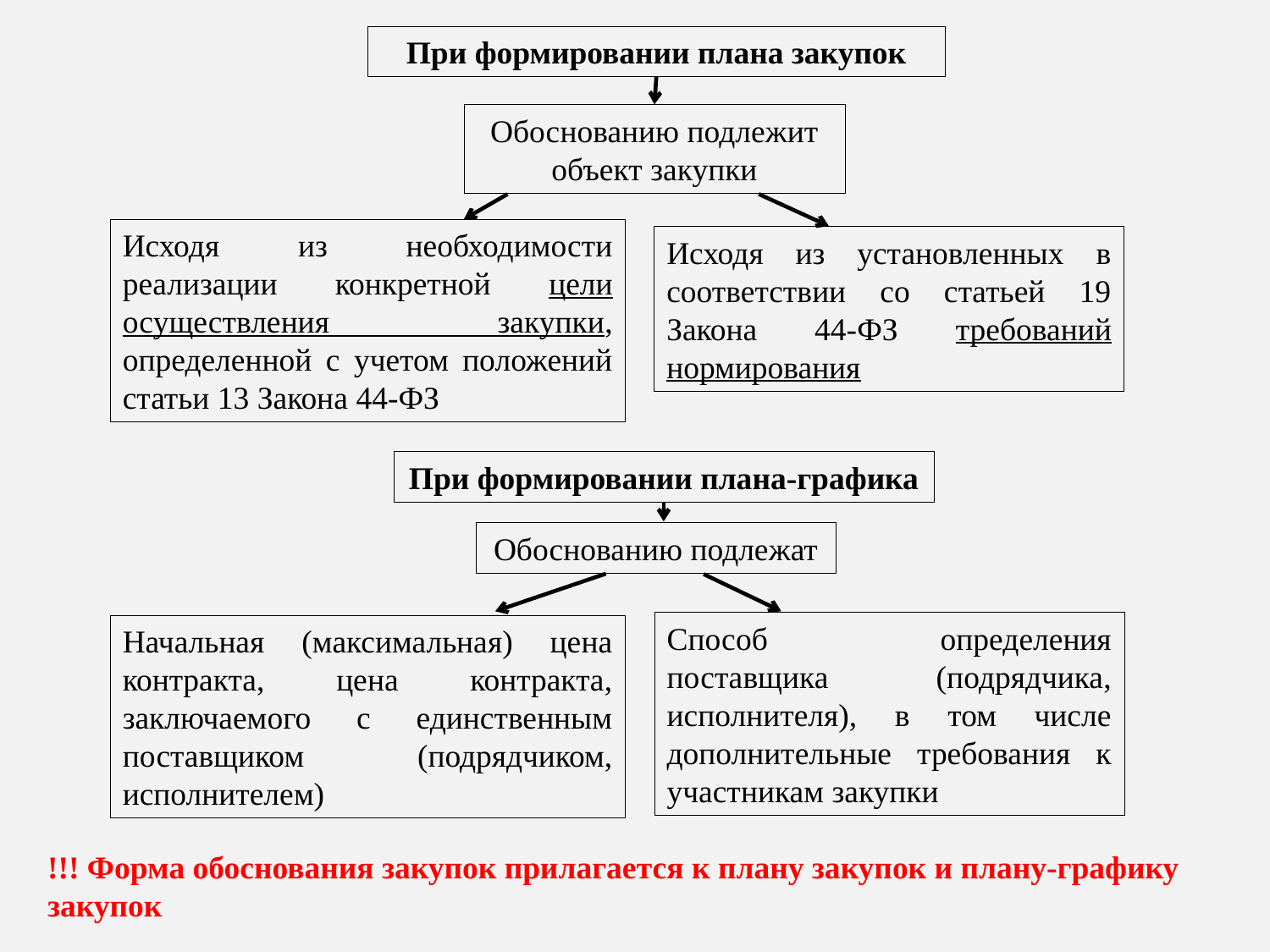

При формировании плана закупок
Обоснованию подлежит объект закупки
Исходя из необходимости реализации конкретной цели осуществления закупки, определенной с учетом положений статьи 13 Закона 44-ФЗ
Исходя из установленных в соответствии со статьей 19 Закона 44-ФЗ требований нормирования
При формировании плана-графика
Обоснованию подлежат
Способ определения поставщика (подрядчика, исполнителя), в том числе дополнительные требования к участникам закупки
Начальная (максимальная) цена контракта, цена контракта, заключаемого с единственным поставщиком (подрядчиком, исполнителем)
!!! Форма обоснования закупок прилагается к плану закупок и плану-графику закупок